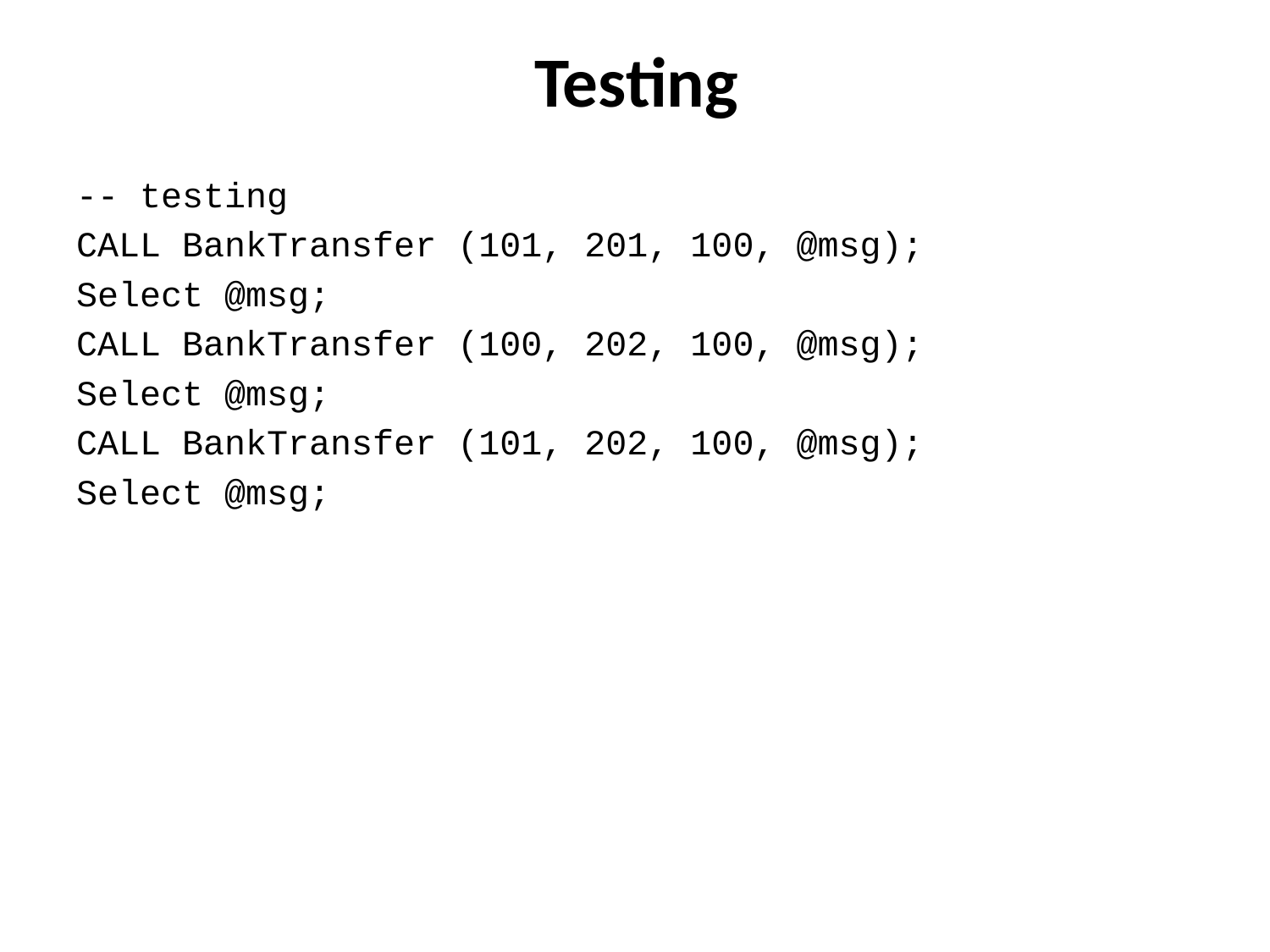

# Testing
-- testing
CALL BankTransfer (101, 201, 100, @msg);
Select @msg;
CALL BankTransfer (100, 202, 100, @msg);
Select @msg;
CALL BankTransfer (101, 202, 100, @msg);
Select @msg;